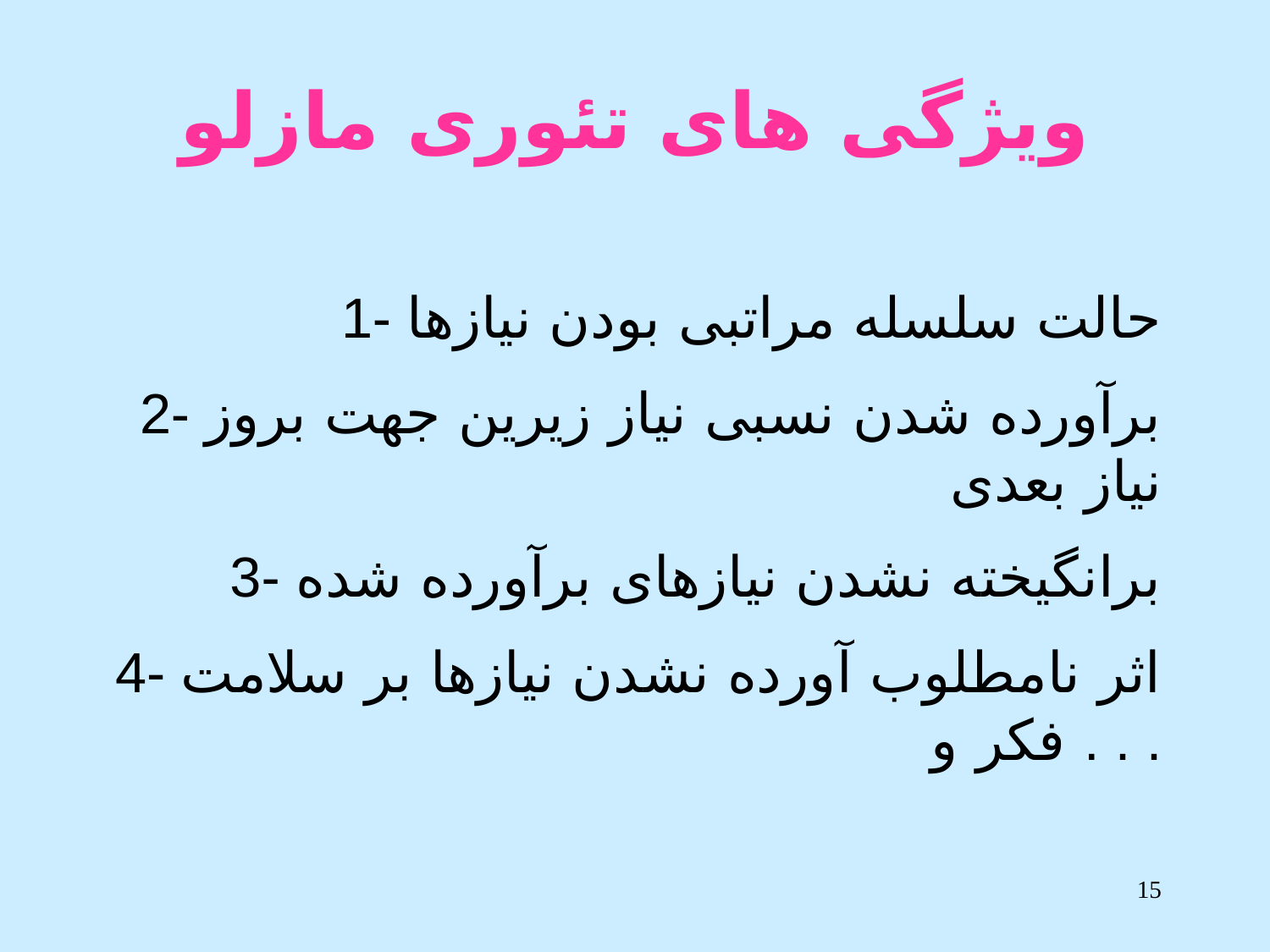

# ویژگی های تئوری مازلو
1- حالت سلسله مراتبی بودن نیازها
2- برآورده شدن نسبی نیاز زیرین جهت بروز نیاز بعدی
3- برانگیخته نشدن نیازهای برآورده شده
4- اثر نامطلوب آورده نشدن نیازها بر سلامت فکر و . . .

15